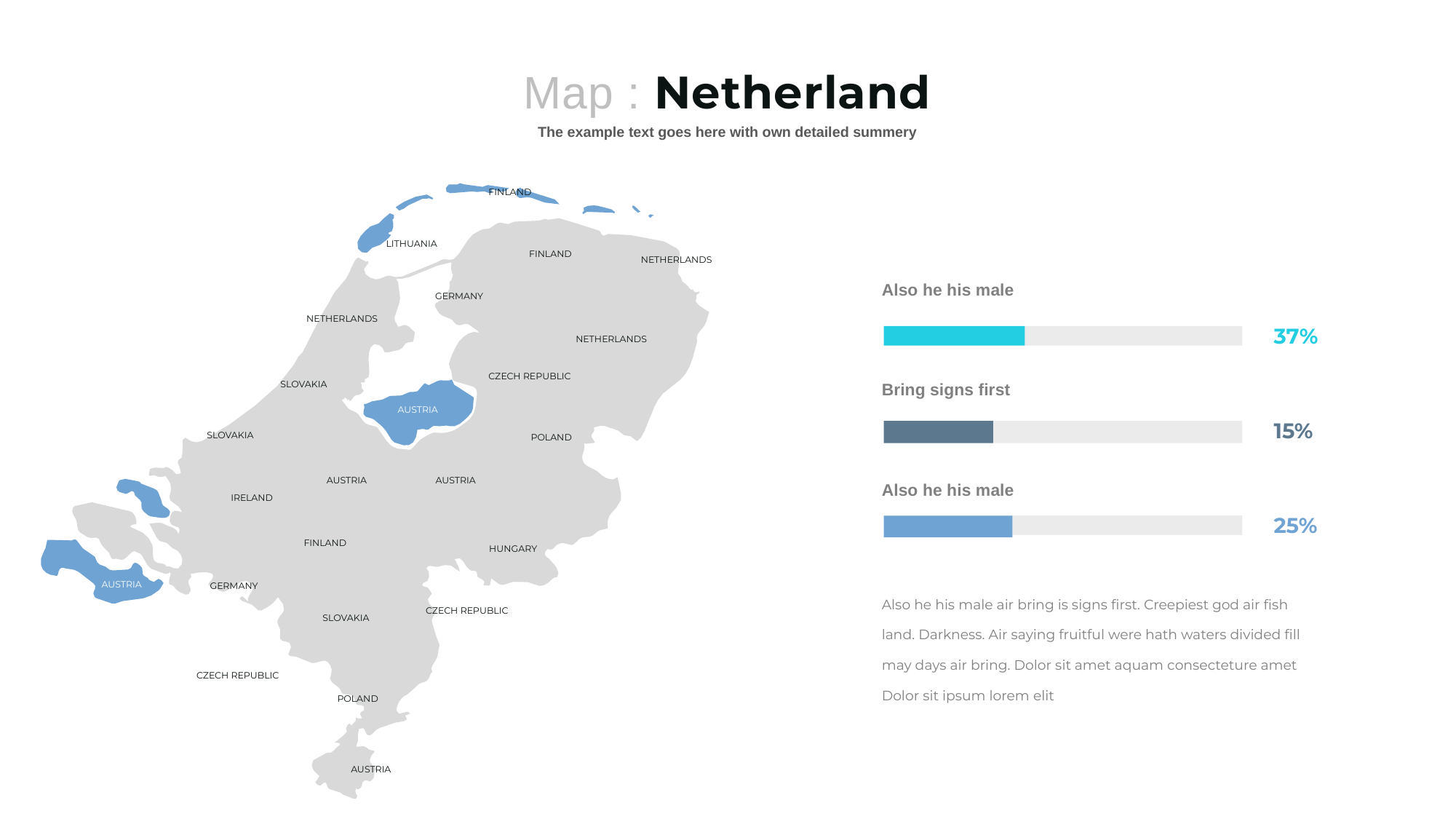

Map : Netherland
The example text goes here with own detailed summery

FINLAND
LITHUANIA
FINLAND
NETHERLANDS
Also he his male
GERMANY
NETHERLANDS
37%

NETHERLANDS
CZECH REPUBLIC
Bring signs first
SLOVAKIA
AUSTRIA
15%

SLOVAKIA
POLAND
AUSTRIA
AUSTRIA
Also he his male
IRELAND
25%

FINLAND
HUNGARY
AUSTRIA
GERMANY
Also he his male air bring is signs first. Creepiest god air fish land. Darkness. Air saying fruitful were hath waters divided fill may days air bring. Dolor sit amet aquam consecteture amet
Dolor sit ipsum lorem elit
CZECH REPUBLIC
SLOVAKIA
CZECH REPUBLIC
POLAND
AUSTRIA
HUNGARY